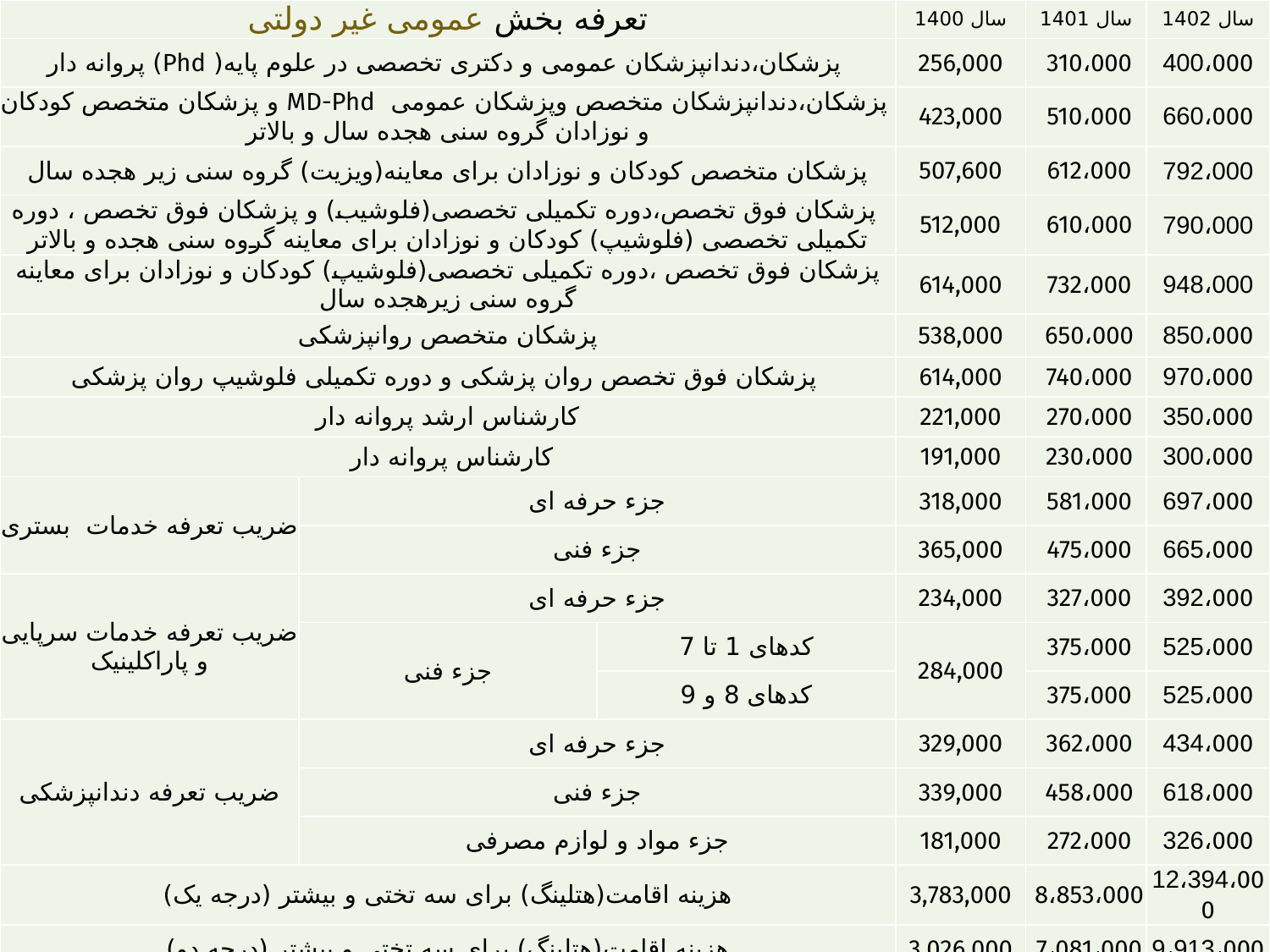

| تعرفه بخش عمومی غیر دولتی |  |  | سال 1400 | سال 1401 | سال 1402 |
| --- | --- | --- | --- | --- | --- |
| پزشکان،دندانپزشکان عمومی و دکتری تخصصی در علوم پایه( Phd) پروانه دار |  |  | 256,000 | 310،000 | 400،000 |
| پزشکان،دندانپزشکان متخصص وپزشکان عمومی MD-Phd و پزشکان متخصص کودکان و نوزادان گروه سنی هجده سال و بالاتر |  |  | 423,000 | 510،000 | 660،000 |
| پزشکان متخصص کودکان و نوزادان برای معاینه(ویزیت) گروه سنی زیر هجده سال |  |  | 507,600 | 612،000 | 792،000 |
| پزشکان فوق تخصص،دوره تکمیلی تخصصی(فلوشیب) و پزشکان فوق تخصص ، دوره تکمیلی تخصصی (فلوشیپ) کودکان و نوزادان برای معاینه گروه سنی هجده و بالاتر |  |  | 512,000 | 610،000 | 790،000 |
| پزشکان فوق تخصص ،دوره تکمیلی تخصصی(فلوشیپ) کودکان و نوزادان برای معاینه گروه سنی زیرهجده سال |  |  | 614,000 | 732،000 | 948،000 |
| پزشکان متخصص روانپزشکی |  |  | 538,000 | 650،000 | 850،000 |
| پزشکان فوق تخصص روان پزشکی و دوره تکمیلی فلوشیپ روان پزشکی |  |  | 614,000 | 740،000 | 970،000 |
| کارشناس ارشد پروانه دار |  |  | 221,000 | 270،000 | 350،000 |
| کارشناس پروانه دار |  |  | 191,000 | 230،000 | 300،000 |
| ضریب تعرفه خدمات بستری | جزء حرفه ای |  | 318,000 | 581،000 | 697،000 |
|  | جزء فنی |  | 365,000 | 475،000 | 665،000 |
| ضریب تعرفه خدمات سرپایی و پاراکلینیک | جزء حرفه ای |  | 234,000 | 327،000 | 392،000 |
|  | جزء فنی | کدهای 1 تا 7 | 284,000 | 375،000 | 525،000 |
|  |  | کدهای 8 و 9 |  | 375،000 | 525،000 |
| ضریب تعرفه دندانپزشکی | جزء حرفه ای |  | 329,000 | 362،000 | 434،000 |
|  | جزء فنی |  | 339,000 | 458،000 | 618،000 |
|  | جزء مواد و لوازم مصرفی |  | 181,000 | 272،000 | 326،000 |
| هزینه اقامت(هتلینگ) برای سه تختی و بیشتر (درجه یک) |  |  | 3,783,000 | 8،853،000 | 12،394،000 |
| هزینه اقامت(هتلینگ) برای سه تختی و بیشتر (درجه دو) |  |  | 3,026,000 | 7،081،000 | 9،913،000 |
درصد تغییرات تعرفه خدمات تشخیصی و درمانی بخش عمومی غیر دولتی سال 1400 نسبت به سال 1401